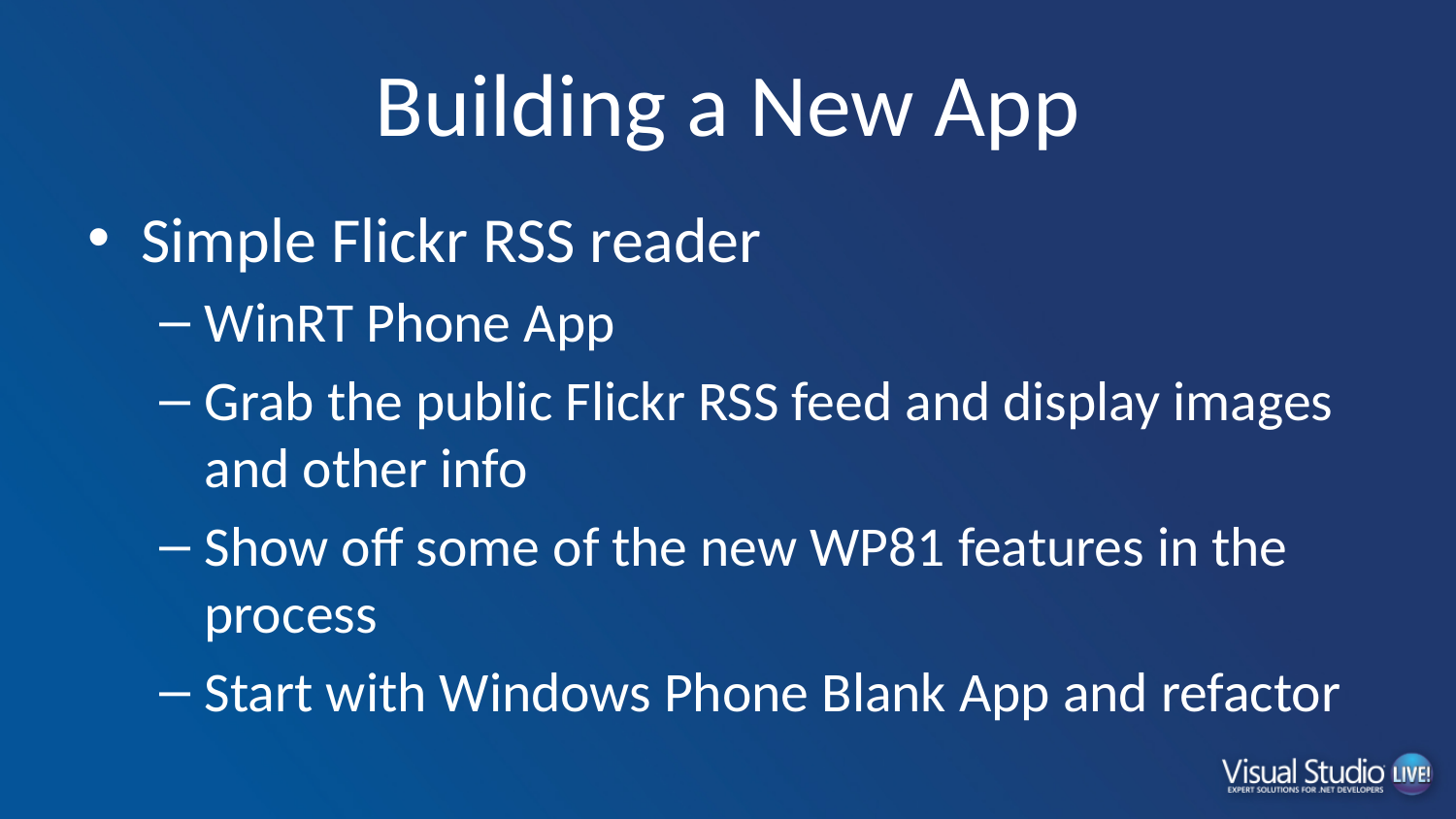

# Building a New App
Simple Flickr RSS reader
WinRT Phone App
Grab the public Flickr RSS feed and display images and other info
Show off some of the new WP81 features in the process
Start with Windows Phone Blank App and refactor